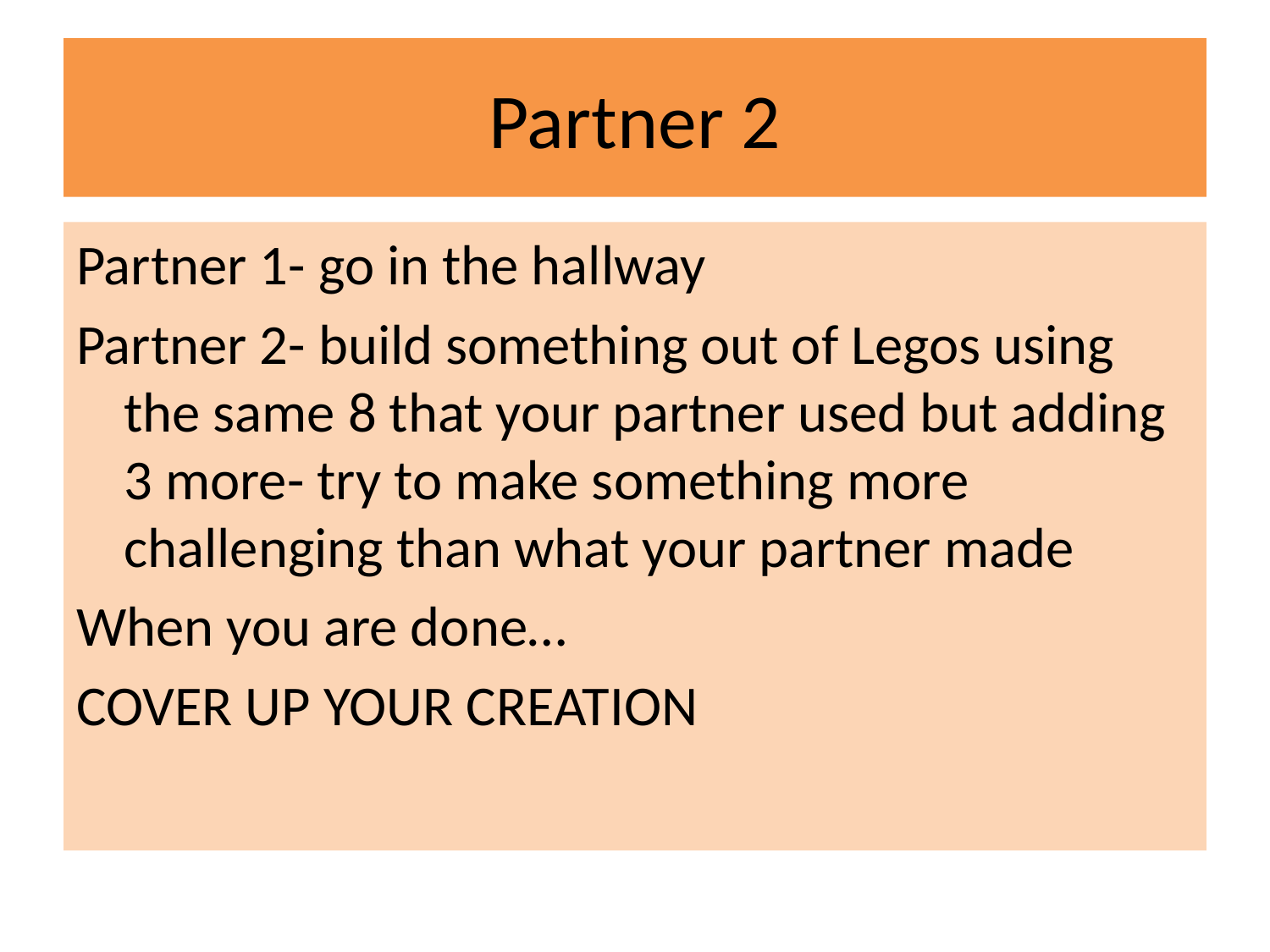

# Partner 2
Partner 1- go in the hallway
Partner 2- build something out of Legos using the same 8 that your partner used but adding 3 more- try to make something more challenging than what your partner made
When you are done…
COVER UP YOUR CREATION